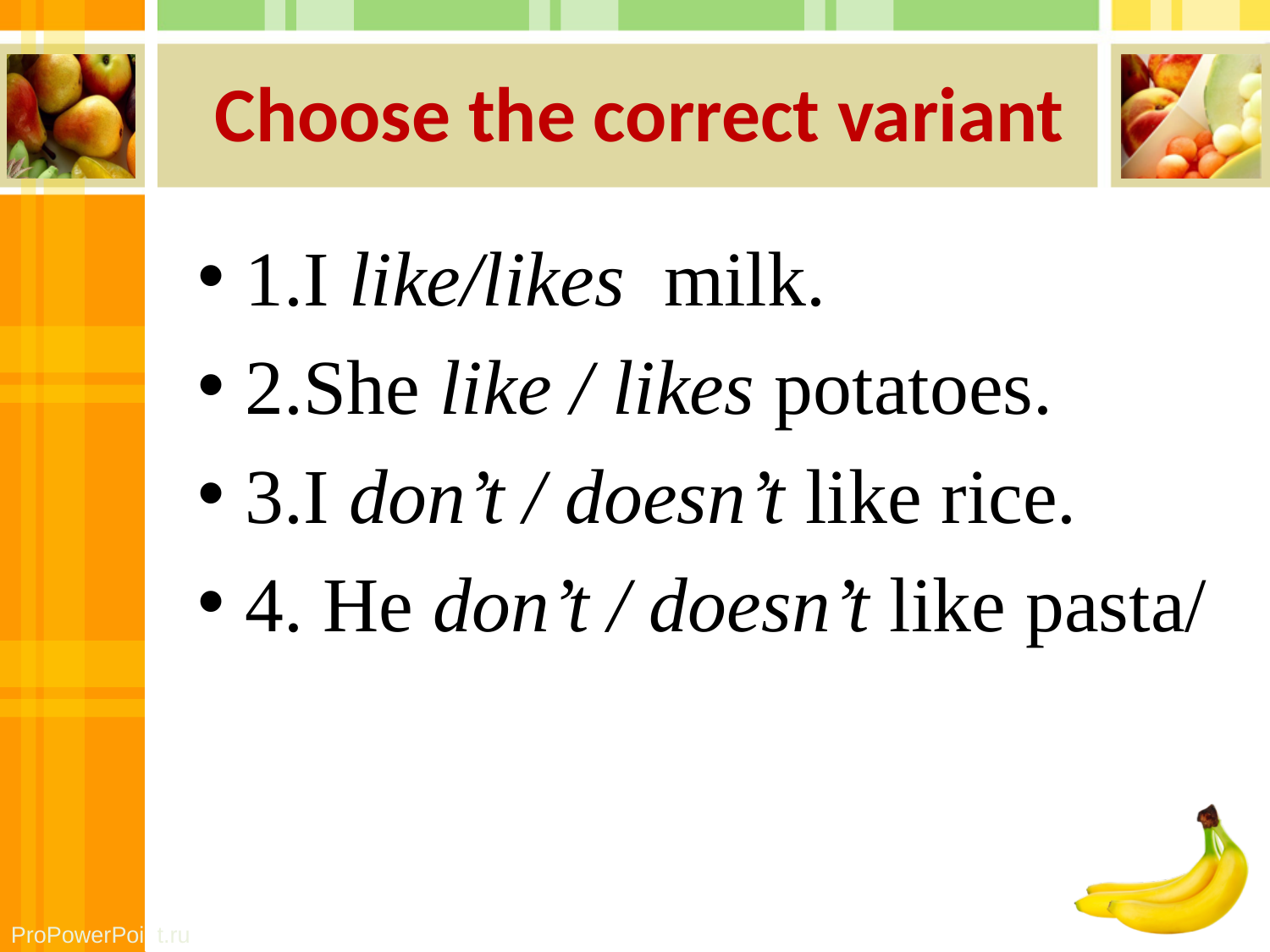

# Choose the correct variant
1.I like/likes  milk.
2.She like / likes potatoes.
3.I don’t / doesn’t like rice.
4. He don’t / doesn’t like pasta/